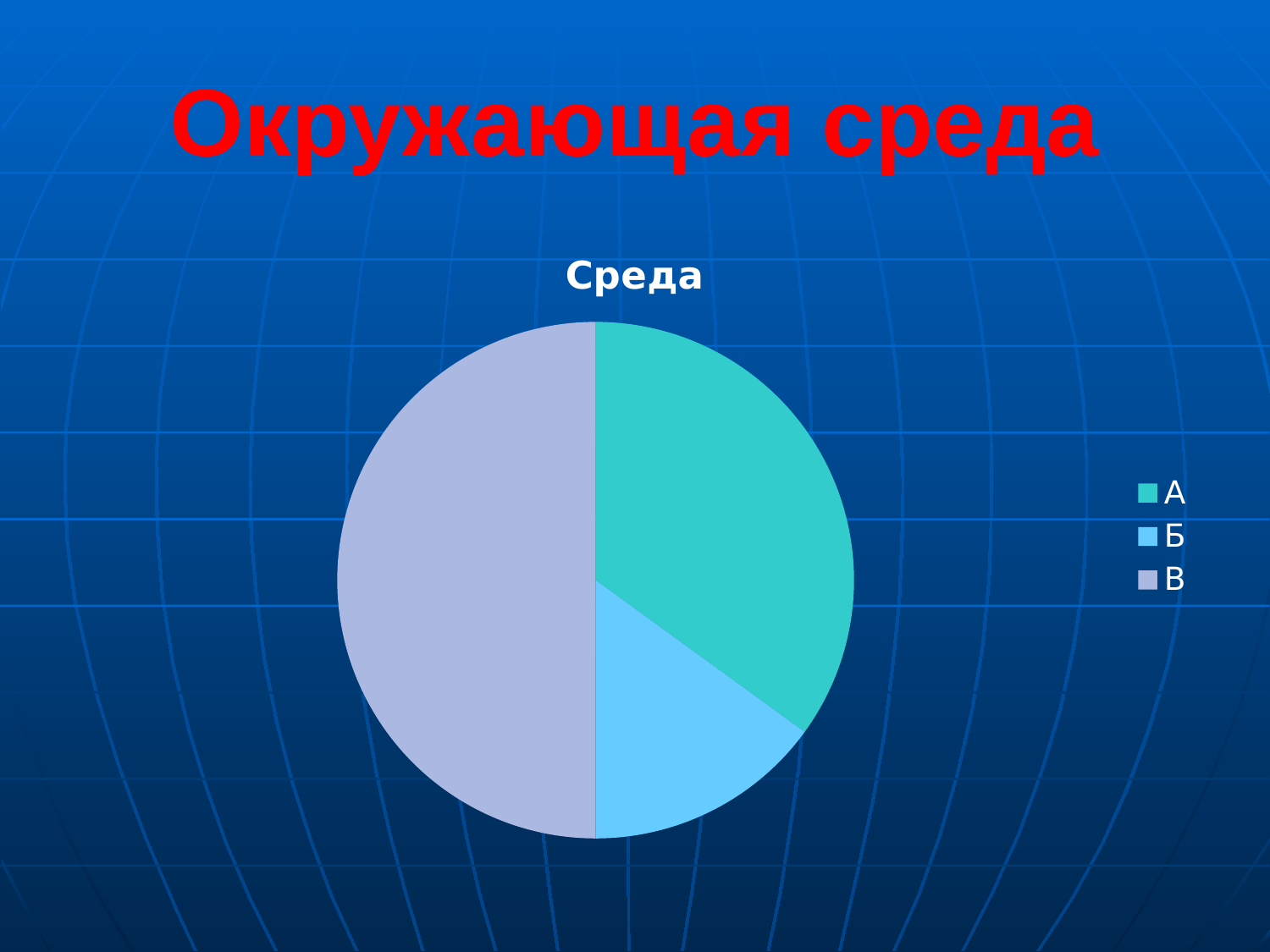

# Окружающая среда

### Chart:

| Category | Среда |
|---|---|
| А | 35.0 |
| Б | 15.0 |
| В | 50.0 |